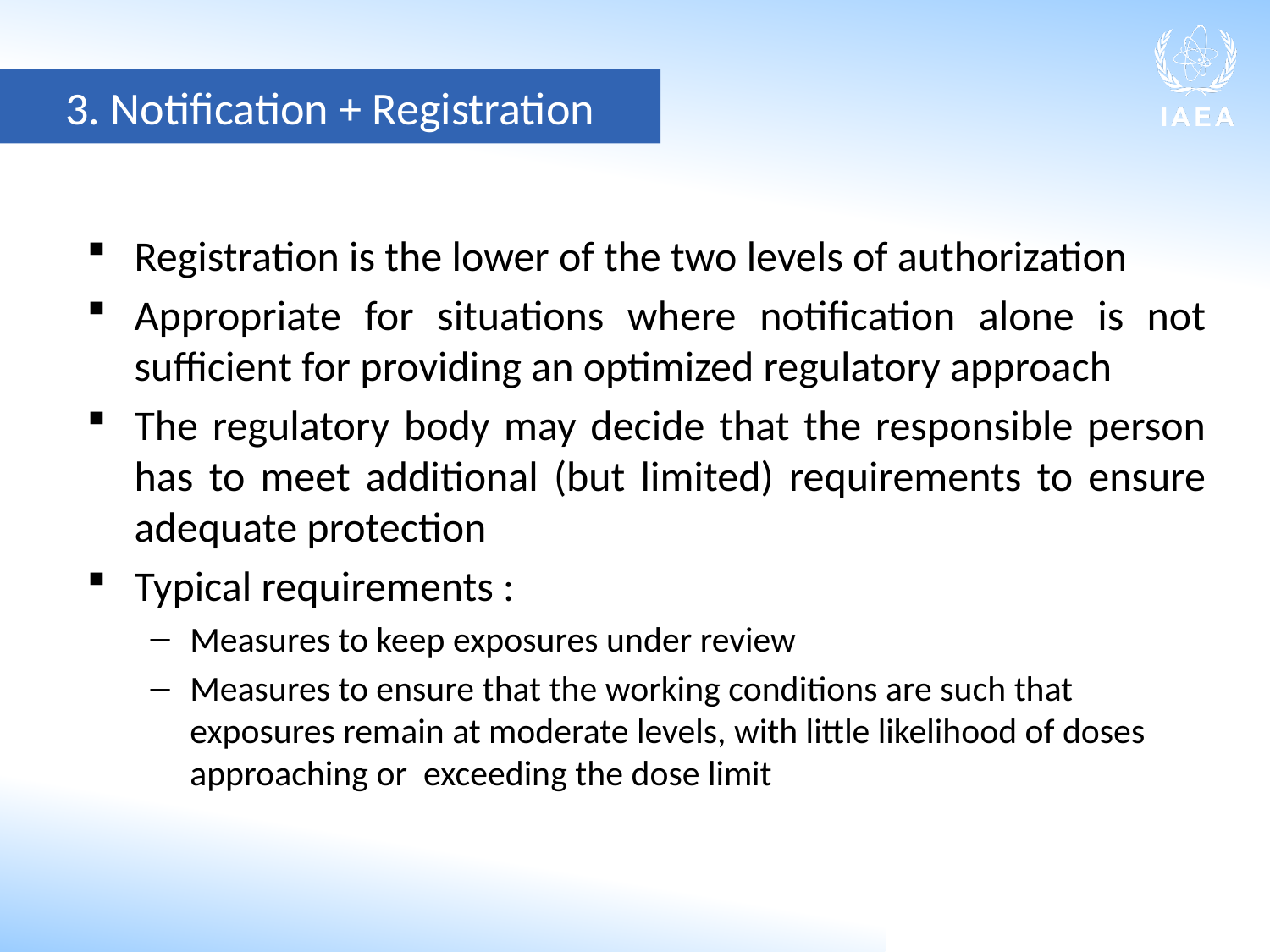

3. Notification + Registration
Registration is the lower of the two levels of authorization
Appropriate for situations where notification alone is not sufficient for providing an optimized regulatory approach
The regulatory body may decide that the responsible person has to meet additional (but limited) requirements to ensure adequate protection
Typical requirements :
Measures to keep exposures under review
Measures to ensure that the working conditions are such that exposures remain at moderate levels, with little likelihood of doses approaching or  exceeding the dose limit